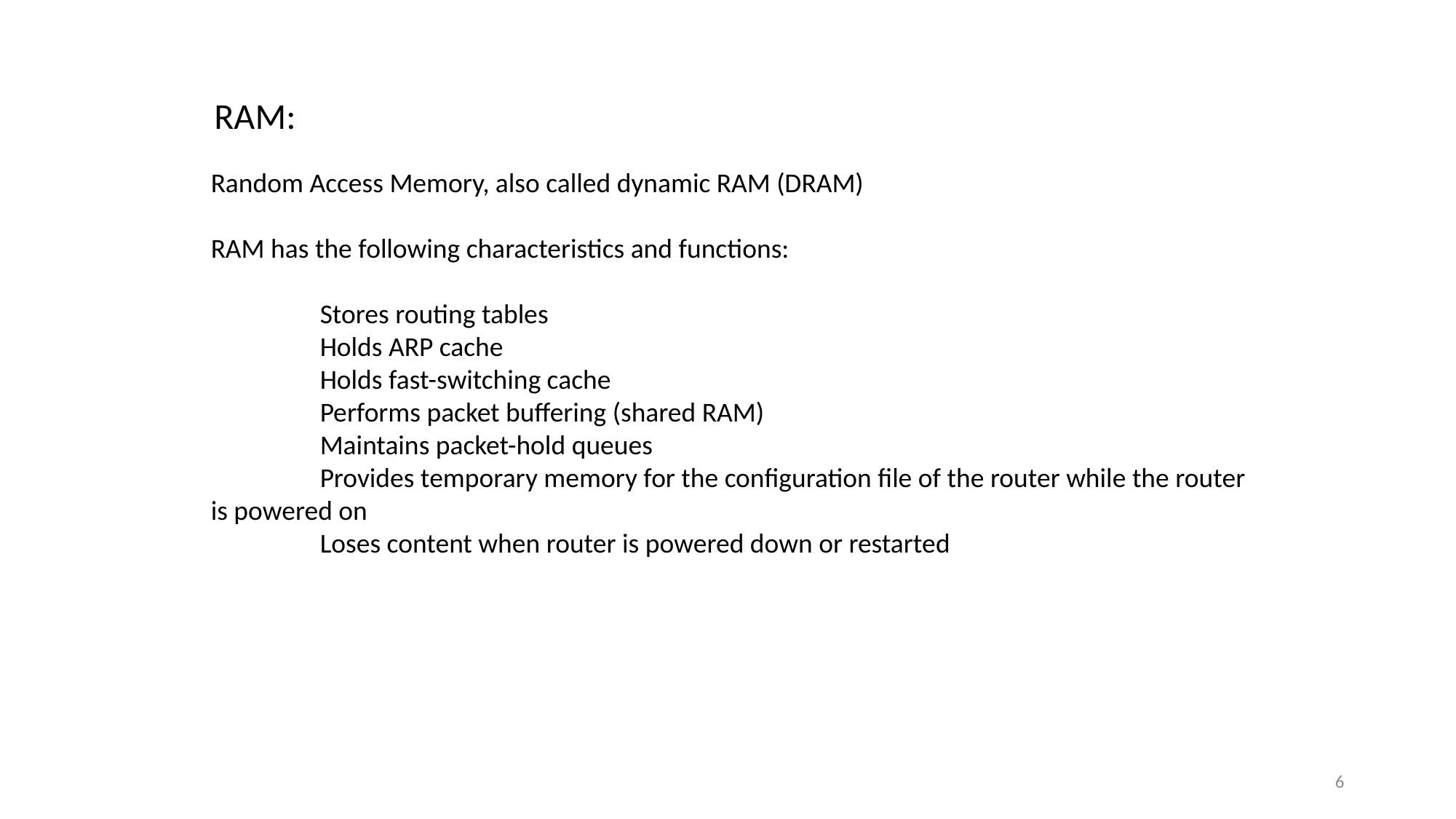

# RAM:
Random Access Memory, also called dynamic RAM (DRAM)

RAM has the following characteristics and functions:

	Stores routing tables
	Holds ARP cache
	Holds fast-switching cache
	Performs packet buffering (shared RAM)
	Maintains packet-hold queues
	Provides temporary memory for the configuration file of the router while the router is powered on
	Loses content when router is powered down or restarted
6